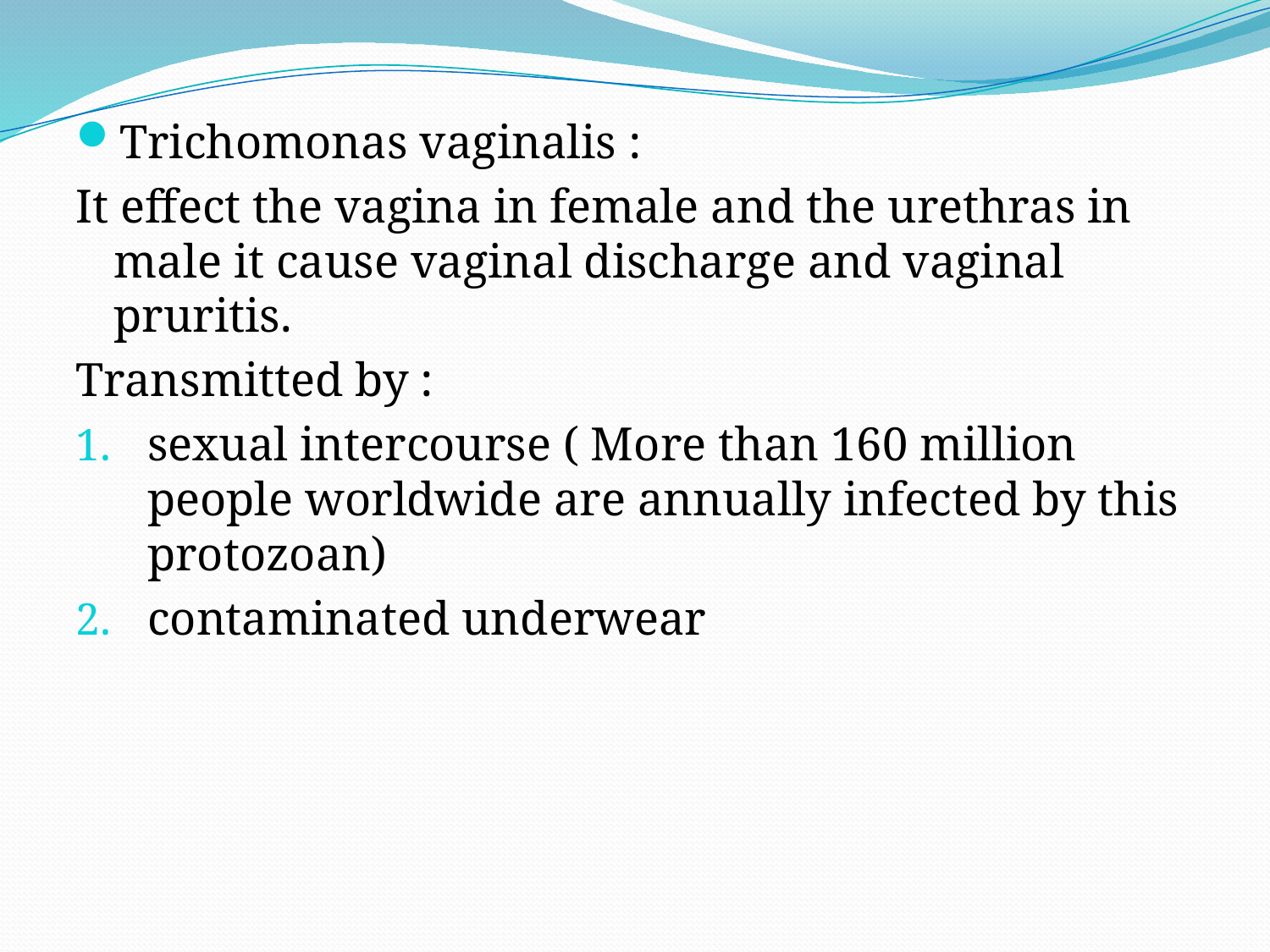

Trichomonas vaginalis :
It effect the vagina in female and the urethras in male it cause vaginal discharge and vaginal pruritis.
Transmitted by :
sexual intercourse ( More than 160 million people worldwide are annually infected by this protozoan)
contaminated underwear